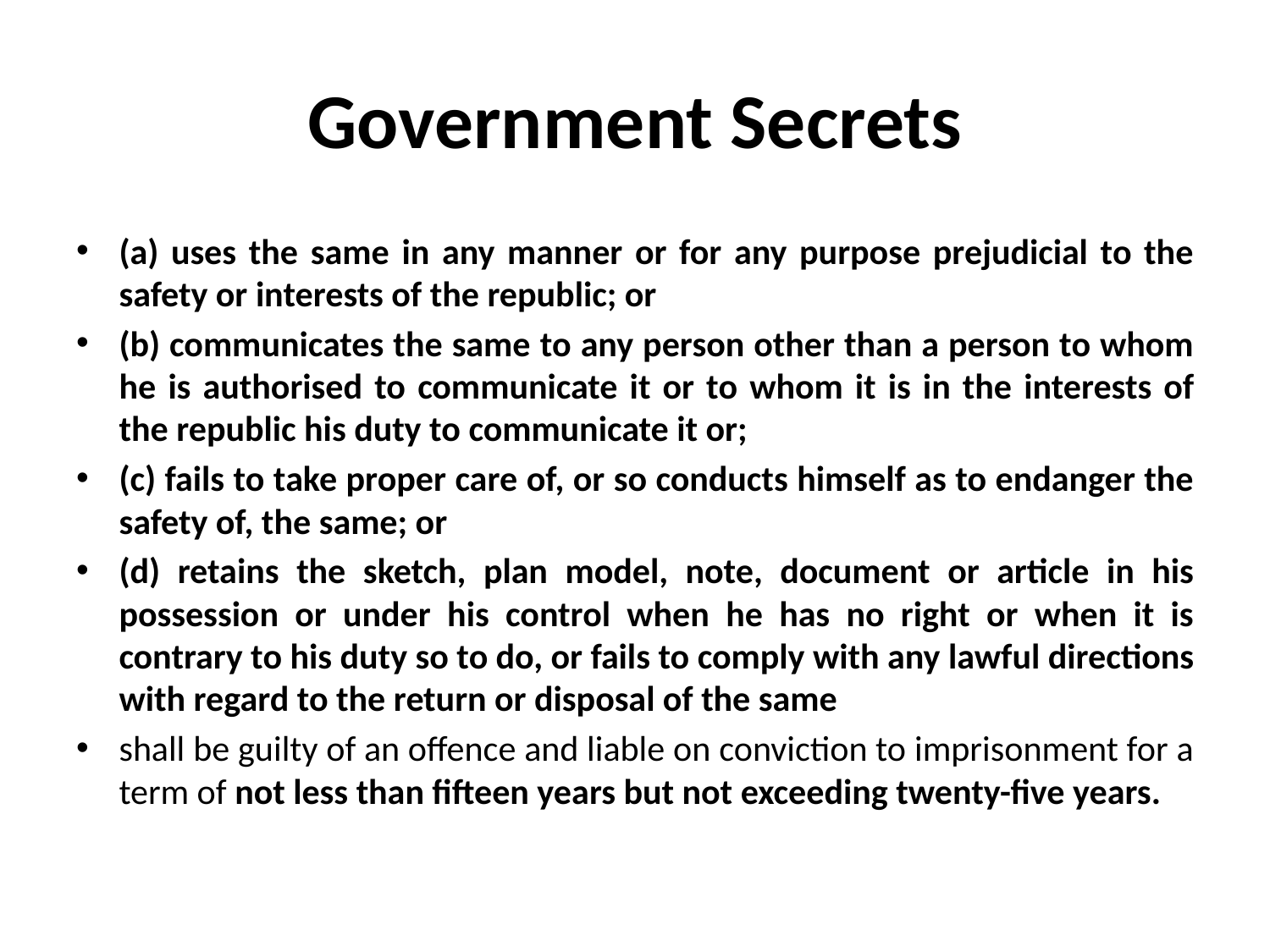

# Government Secrets
(a) uses the same in any manner or for any purpose prejudicial to the safety or interests of the republic; or
(b) communicates the same to any person other than a person to whom he is authorised to communicate it or to whom it is in the interests of the republic his duty to communicate it or;
(c) fails to take proper care of, or so conducts himself as to endanger the safety of, the same; or
(d) retains the sketch, plan model, note, document or article in his possession or under his control when he has no right or when it is contrary to his duty so to do, or fails to comply with any lawful directions with regard to the return or disposal of the same
shall be guilty of an offence and liable on conviction to imprisonment for a term of not less than fifteen years but not exceeding twenty-five years.